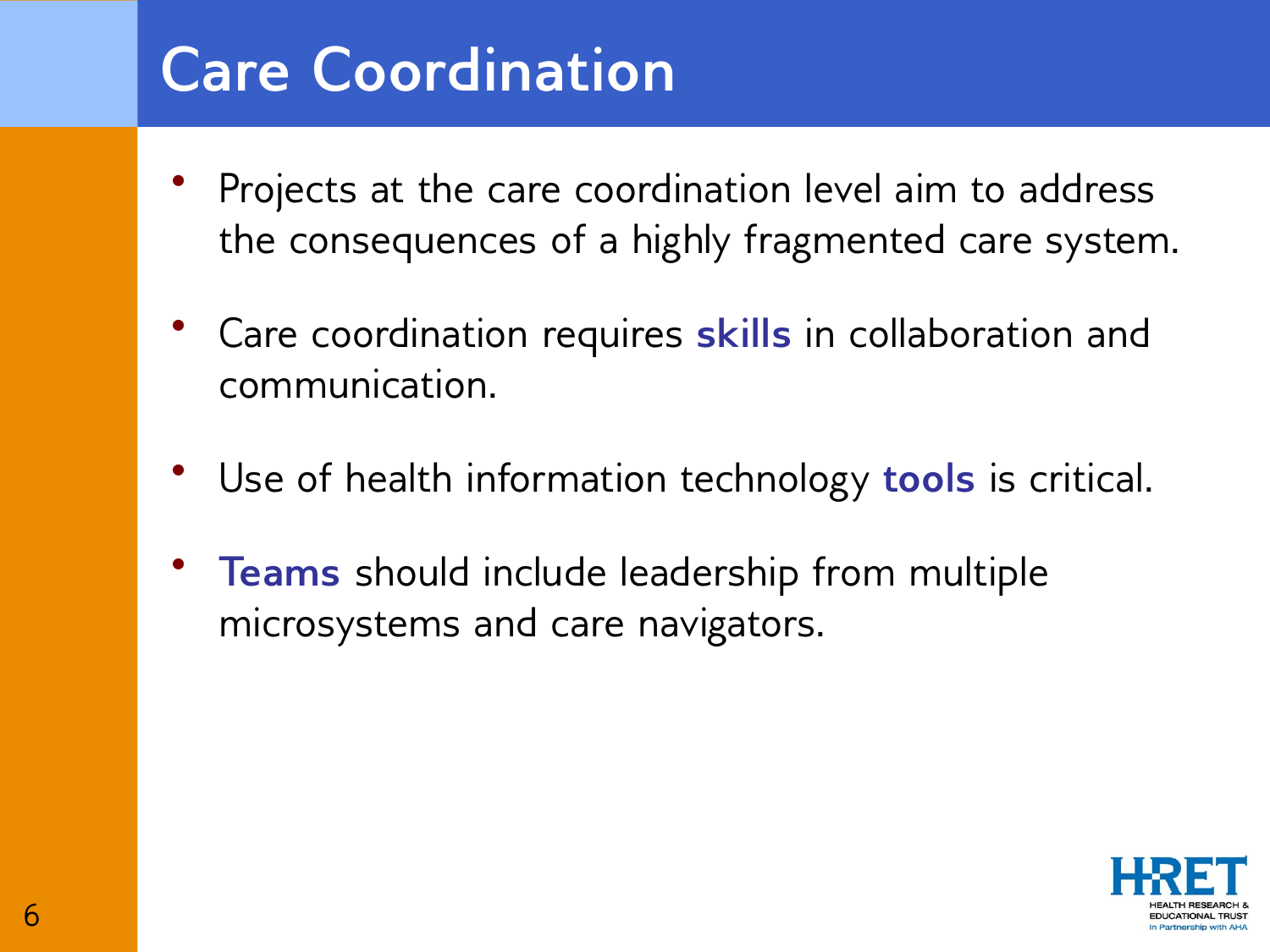

# Care Coordination
Projects at the care coordination level aim to address the consequences of a highly fragmented care system.

Care coordination requires skills in collaboration and communication.

Use of health information technology tools is critical.

Teams should include leadership from multiple microsystems and care navigators.
6